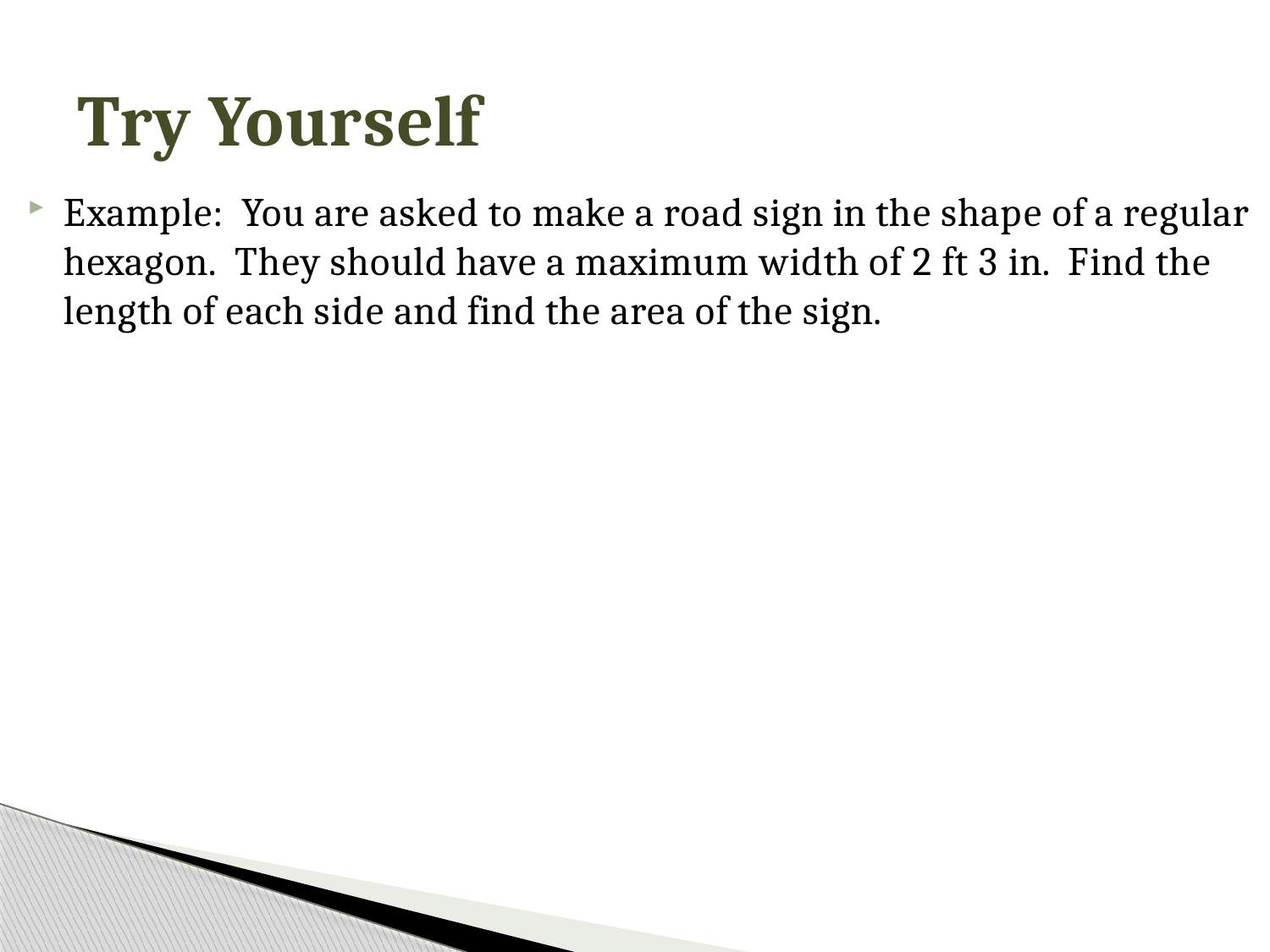

# Try Yourself
Example:  You are asked to make a road sign in the shape of a regular hexagon.  They should have a maximum width of 2 ft 3 in.  Find the length of each side and find the area of the sign.